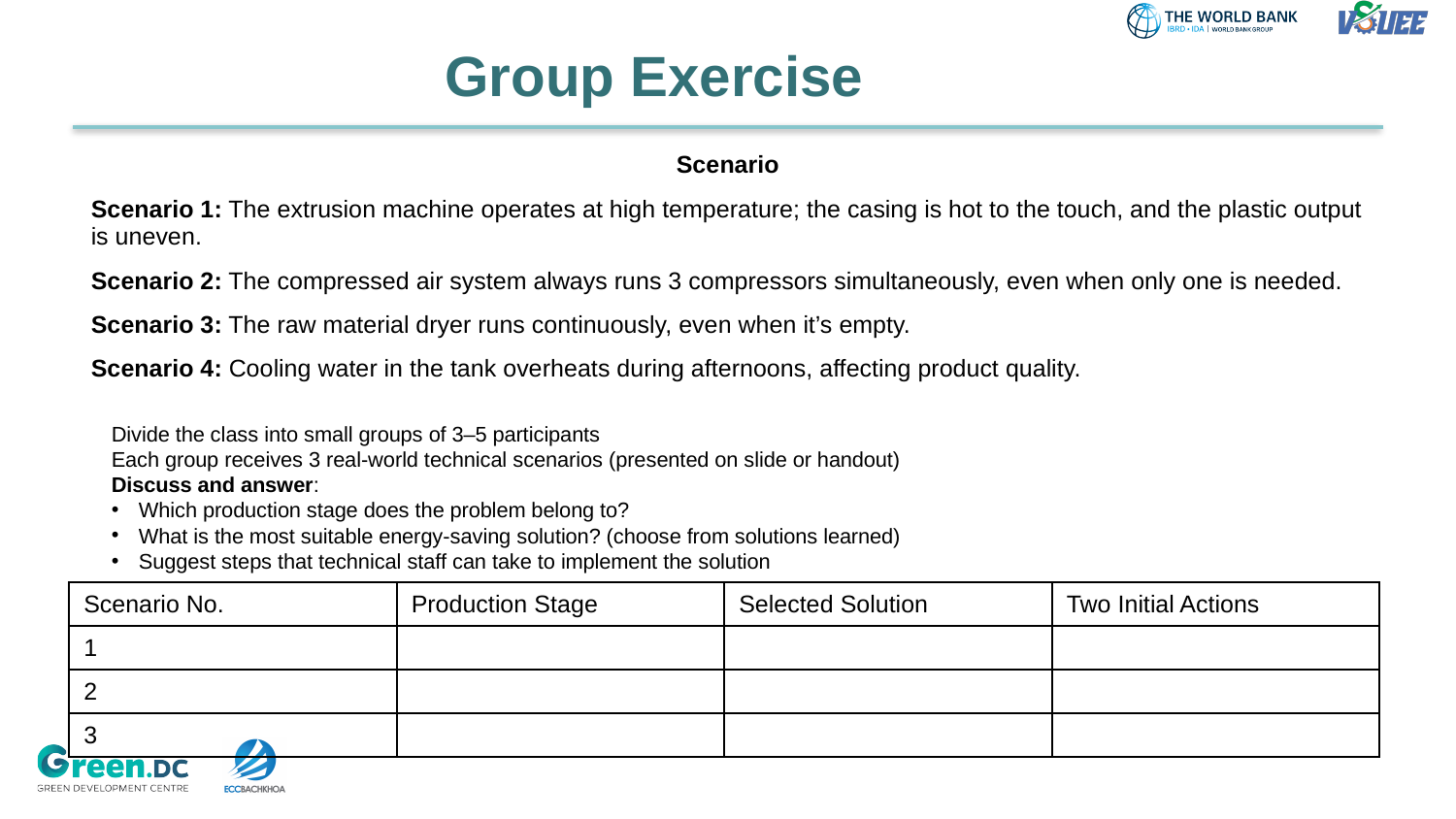

# Group Exercise
| Scenario |
| --- |
| Scenario 1: The extrusion machine operates at high temperature; the casing is hot to the touch, and the plastic output is uneven. |
| Scenario 2: The compressed air system always runs 3 compressors simultaneously, even when only one is needed. |
| Scenario 3: The raw material dryer runs continuously, even when it’s empty. |
| Scenario 4: Cooling water in the tank overheats during afternoons, affecting product quality. |
Divide the class into small groups of 3–5 participants
Each group receives 3 real-world technical scenarios (presented on slide or handout)
Discuss and answer:
Which production stage does the problem belong to?
What is the most suitable energy-saving solution? (choose from solutions learned)
Suggest steps that technical staff can take to implement the solution
| Scenario No. | Production Stage | Selected Solution | Two Initial Actions |
| --- | --- | --- | --- |
| 1 |  |  |  |
| 2 |  |  |  |
| 3 |  |  |  |